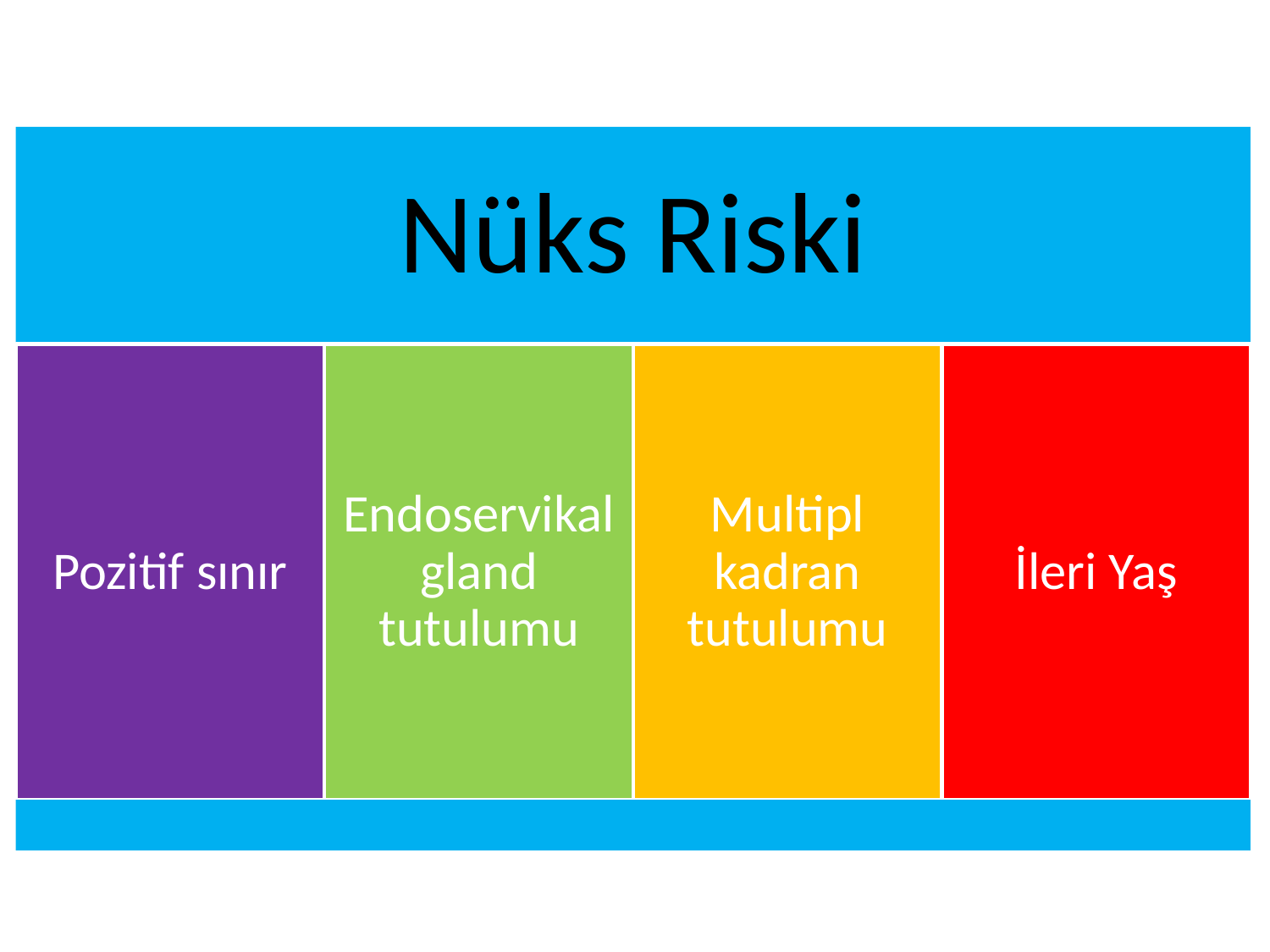

#
Nüks Riski
Pozitif sınır
Endoservikal gland tutulumu
Multipl kadran tutulumu
İleri Yaş